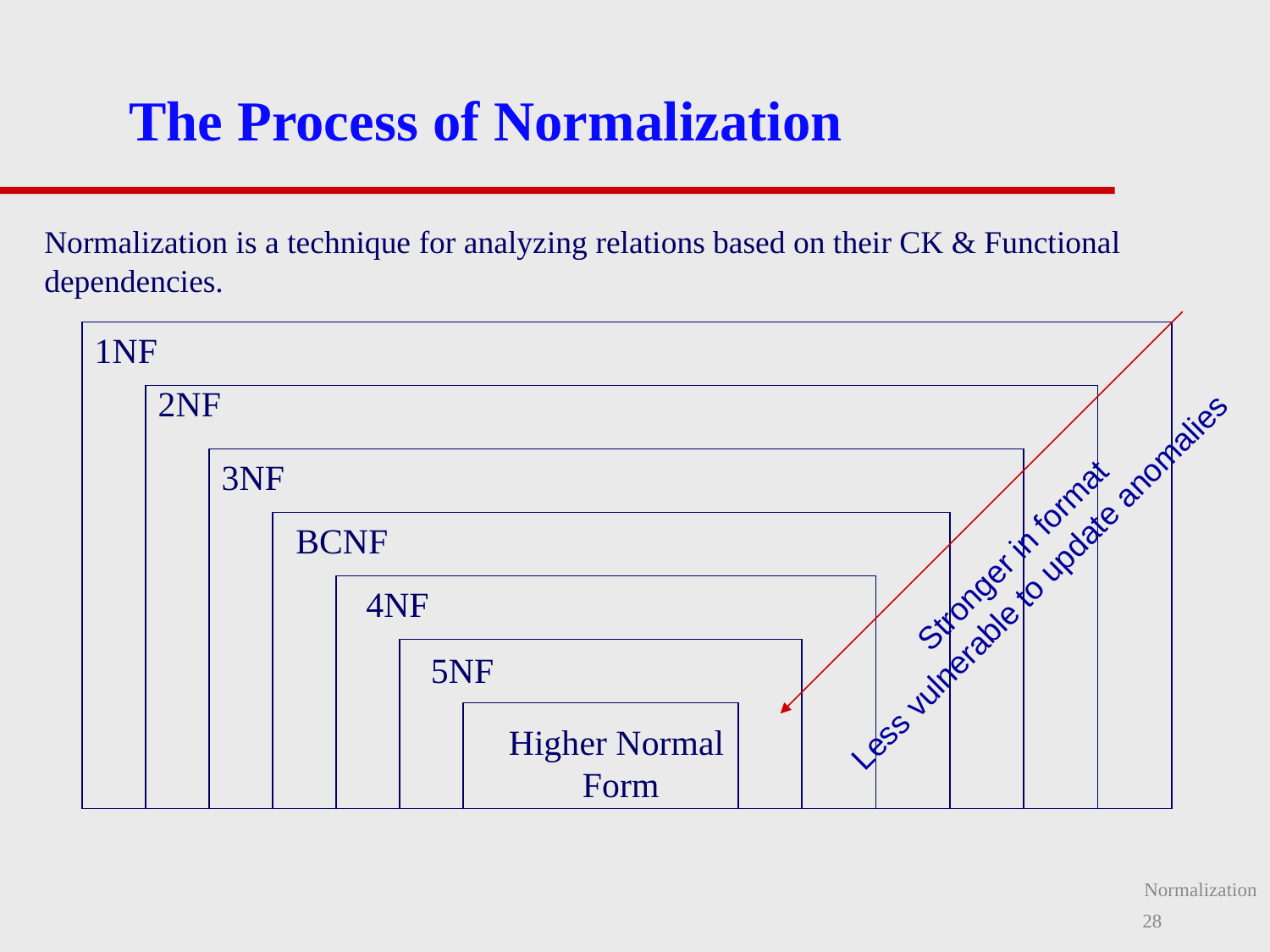

# The Process of Normalization
Normalization is a technique for analyzing relations based on their CK & Functional dependencies.

1NF
2NF

3NF

BCNF
Stronger in format
Less vulnerable to update anomalies

4NF

5NF

Higher Normal
 Form
Normalization
28